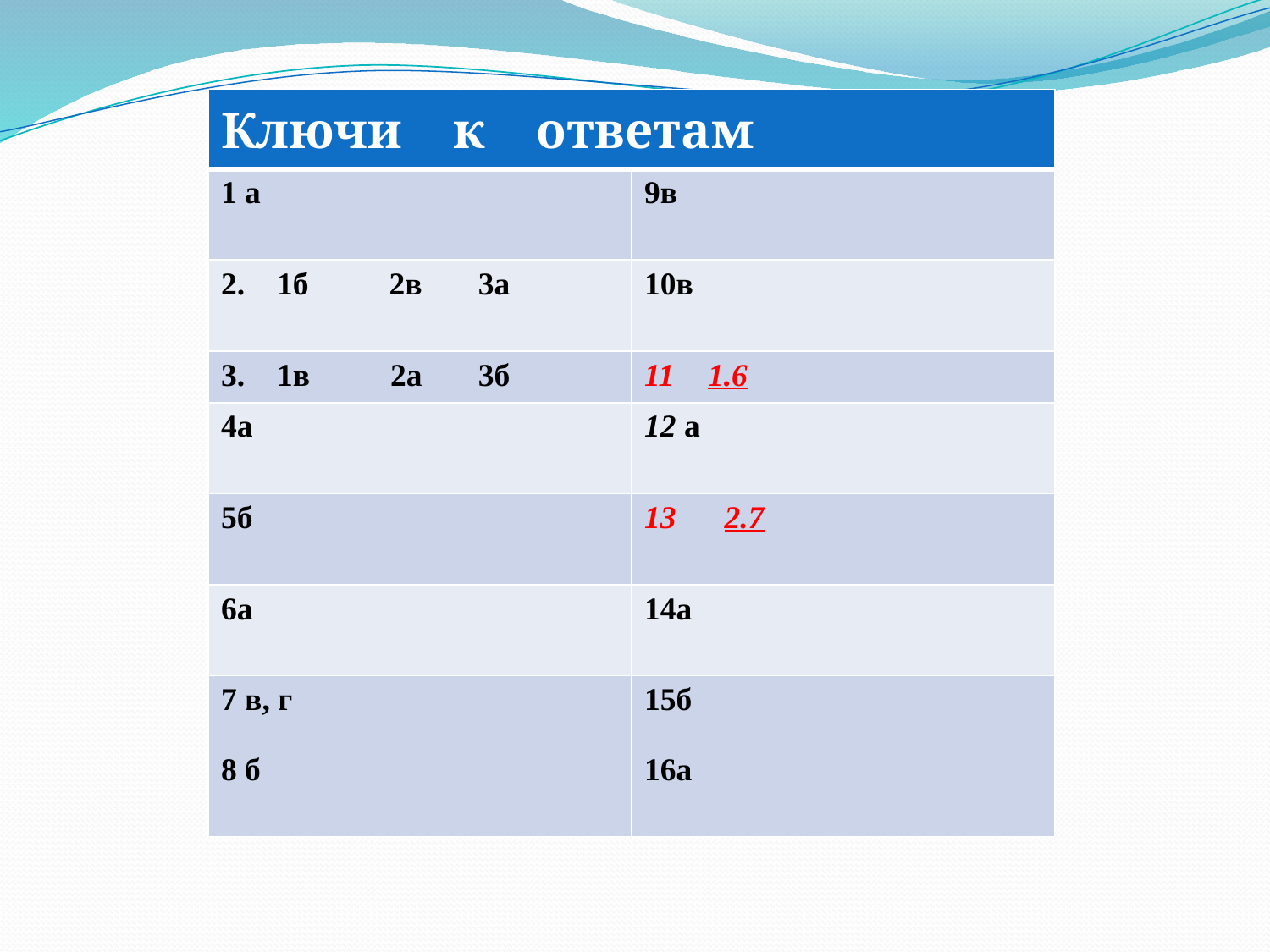

| Ключи к ответам |  |
| --- | --- |
| 1 а | 9в |
| 2. 1б 2в 3а | 10в |
| 3. 1в 2а 3б | 1.6 |
| 4а | 12 а |
| 5б | 13 2.7 |
| 6а | 14а |
| 7 в, г 8 б | 15б 16а |